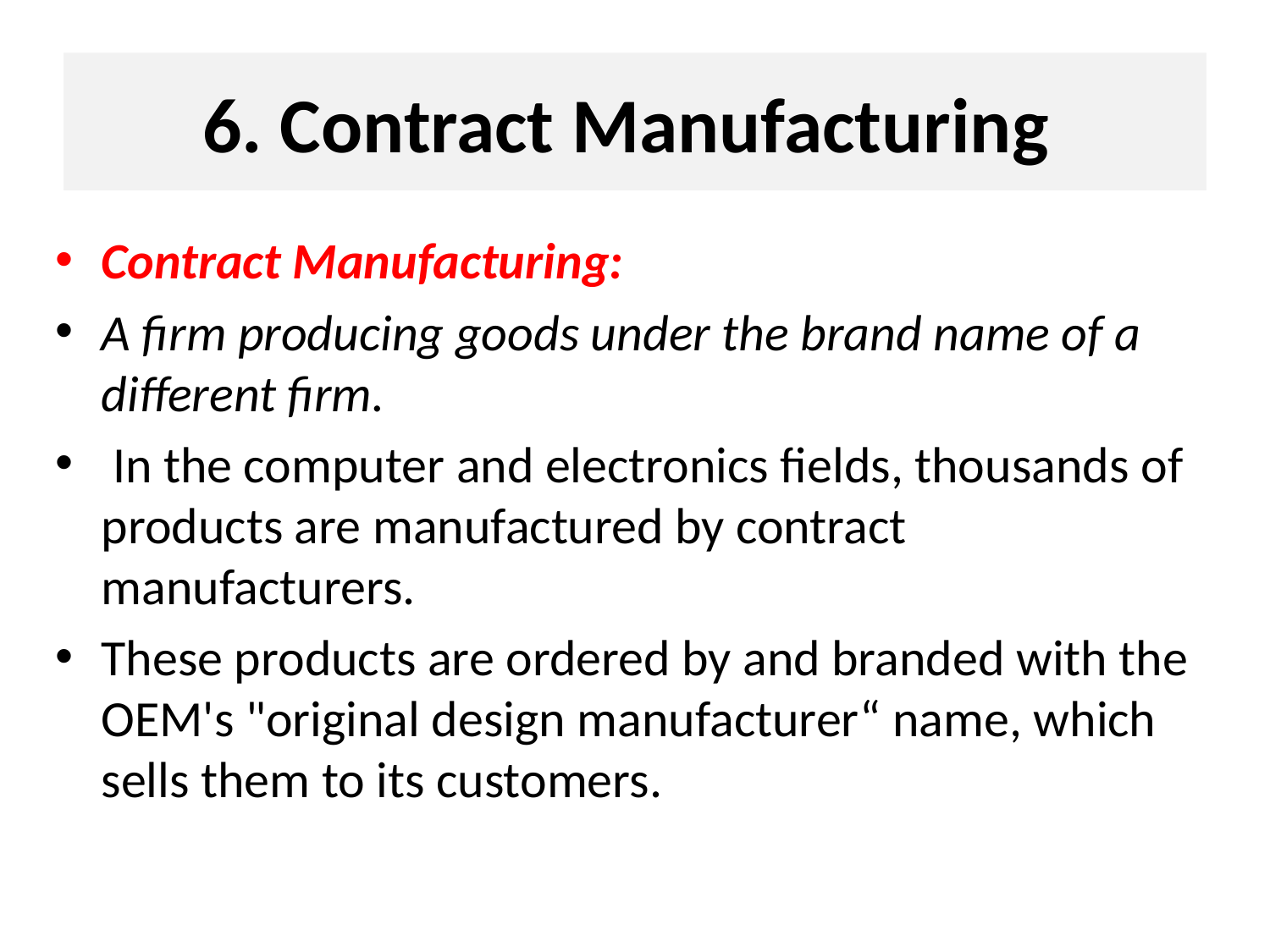

# 6. Contract Manufacturing
Contract Manufacturing:
A firm producing goods under the brand name of a different firm.
 In the computer and electronics fields, thousands of products are manufactured by contract manufacturers.
These products are ordered by and branded with the OEM's "original design manufacturer“ name, which sells them to its customers.